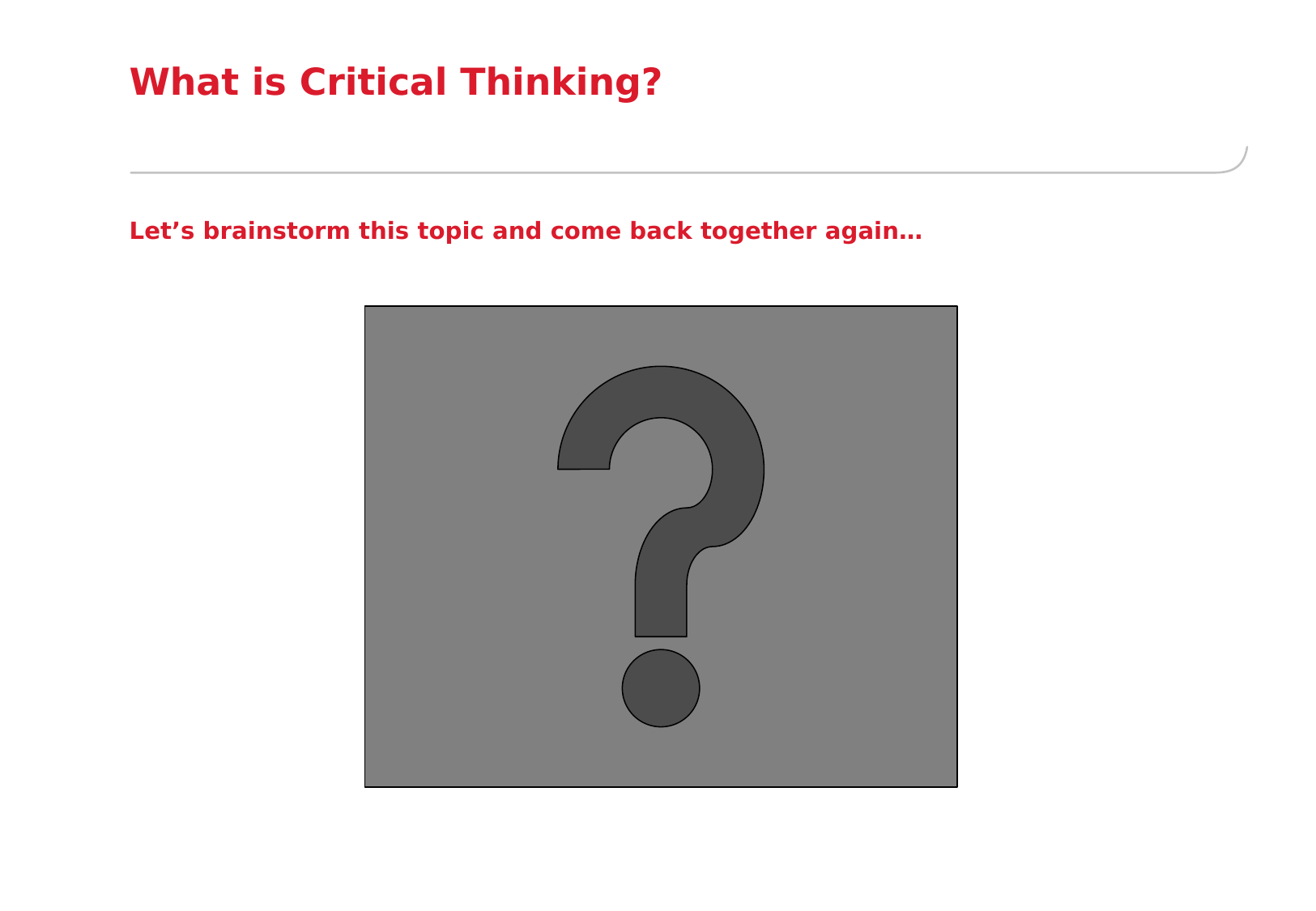

# What is Critical Thinking?
Let’s brainstorm this topic and come back together again…